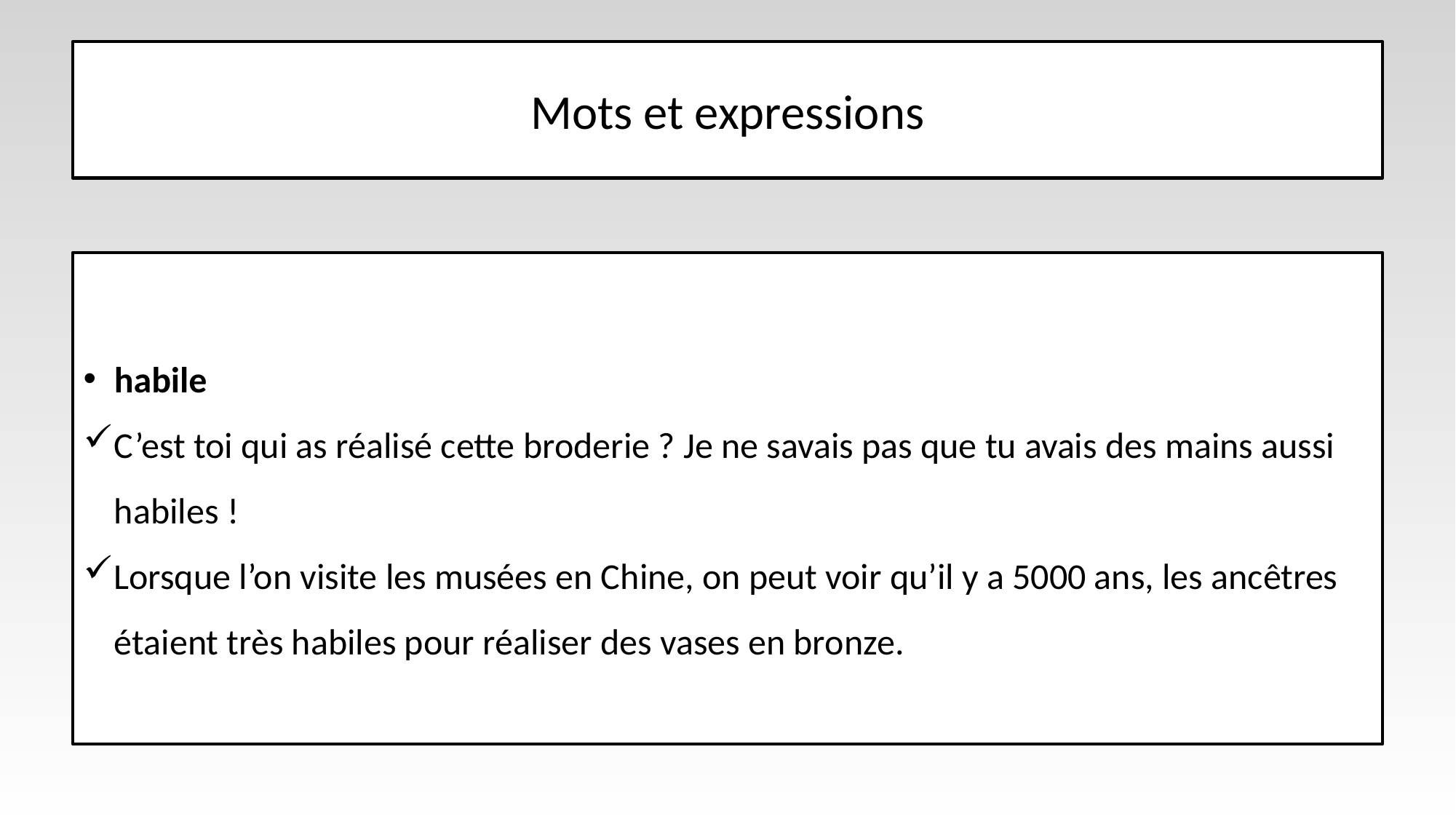

# Mots et expressions
habile
C’est toi qui as réalisé cette broderie ? Je ne savais pas que tu avais des mains aussi habiles !
Lorsque l’on visite les musées en Chine, on peut voir qu’il y a 5000 ans, les ancêtres étaient très habiles pour réaliser des vases en bronze.